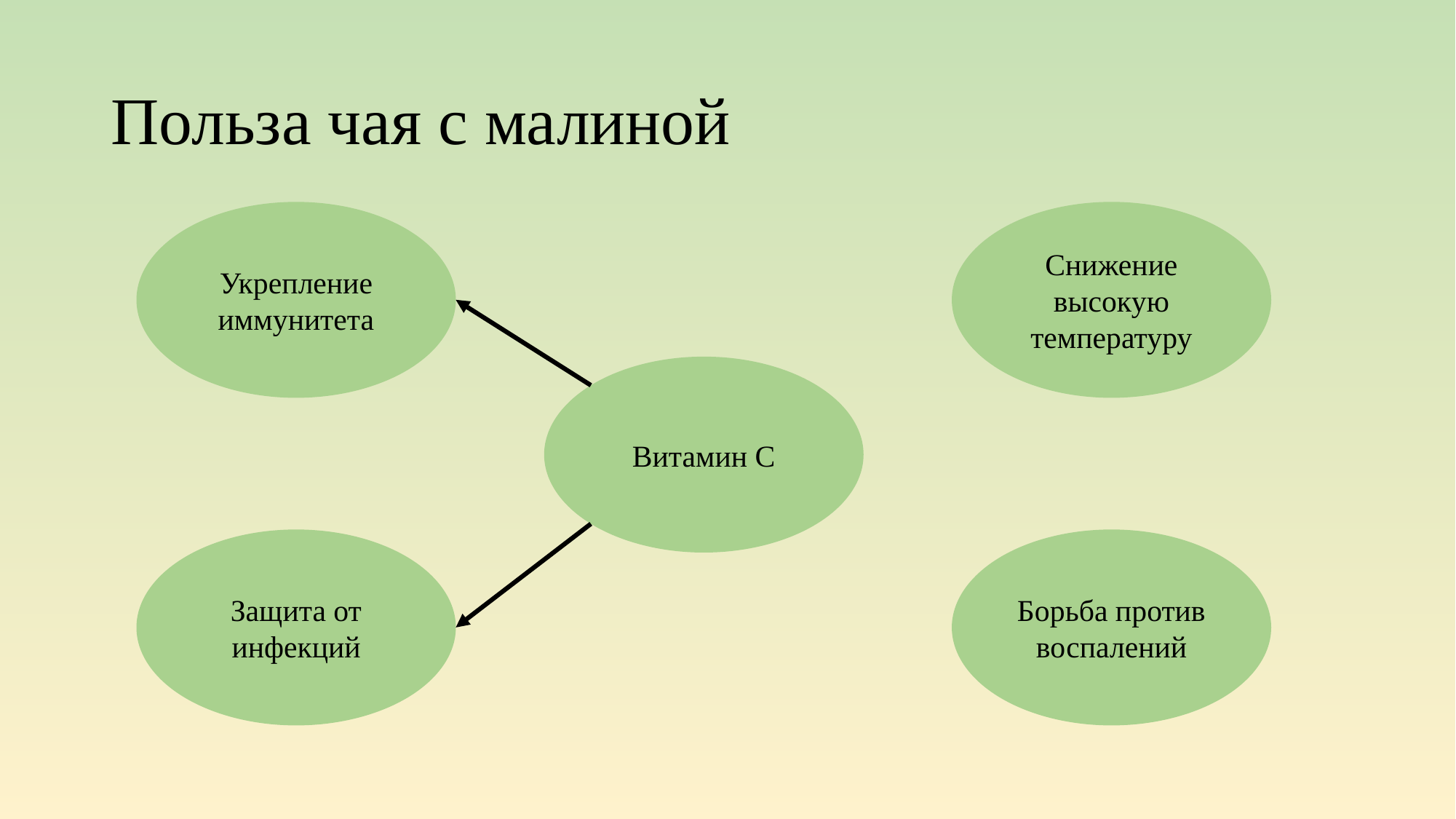

# Польза чая с малиной
Укрепление иммунитета
Снижение высокую температуру
Витамин С
Защита от инфекций
Борьба против воспалений